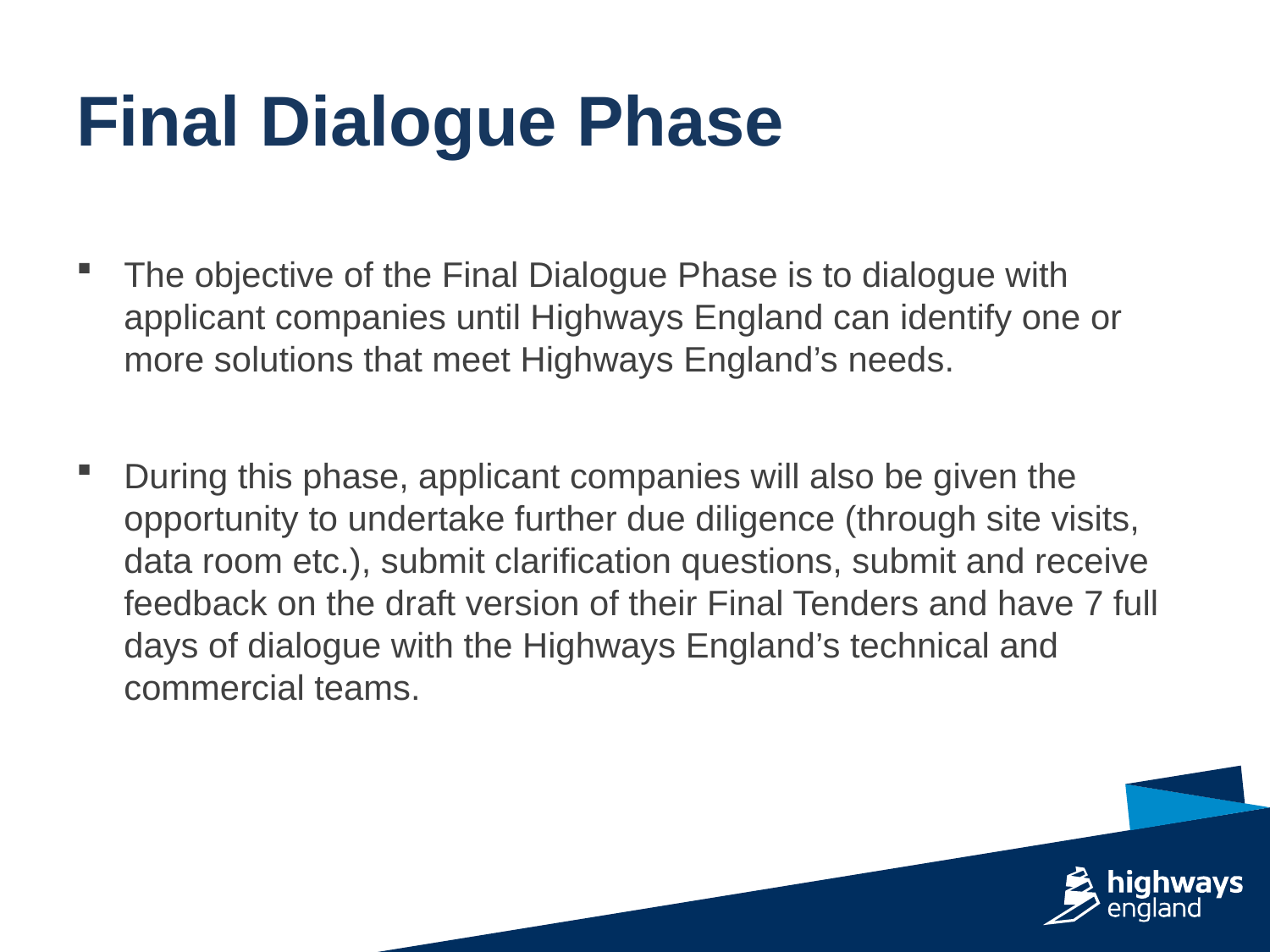

# Final Dialogue Phase
The objective of the Final Dialogue Phase is to dialogue with applicant companies until Highways England can identify one or more solutions that meet Highways England’s needs.

During this phase, applicant companies will also be given the opportunity to undertake further due diligence (through site visits, data room etc.), submit clarification questions, submit and receive feedback on the draft version of their Final Tenders and have 7 full days of dialogue with the Highways England’s technical and commercial teams.